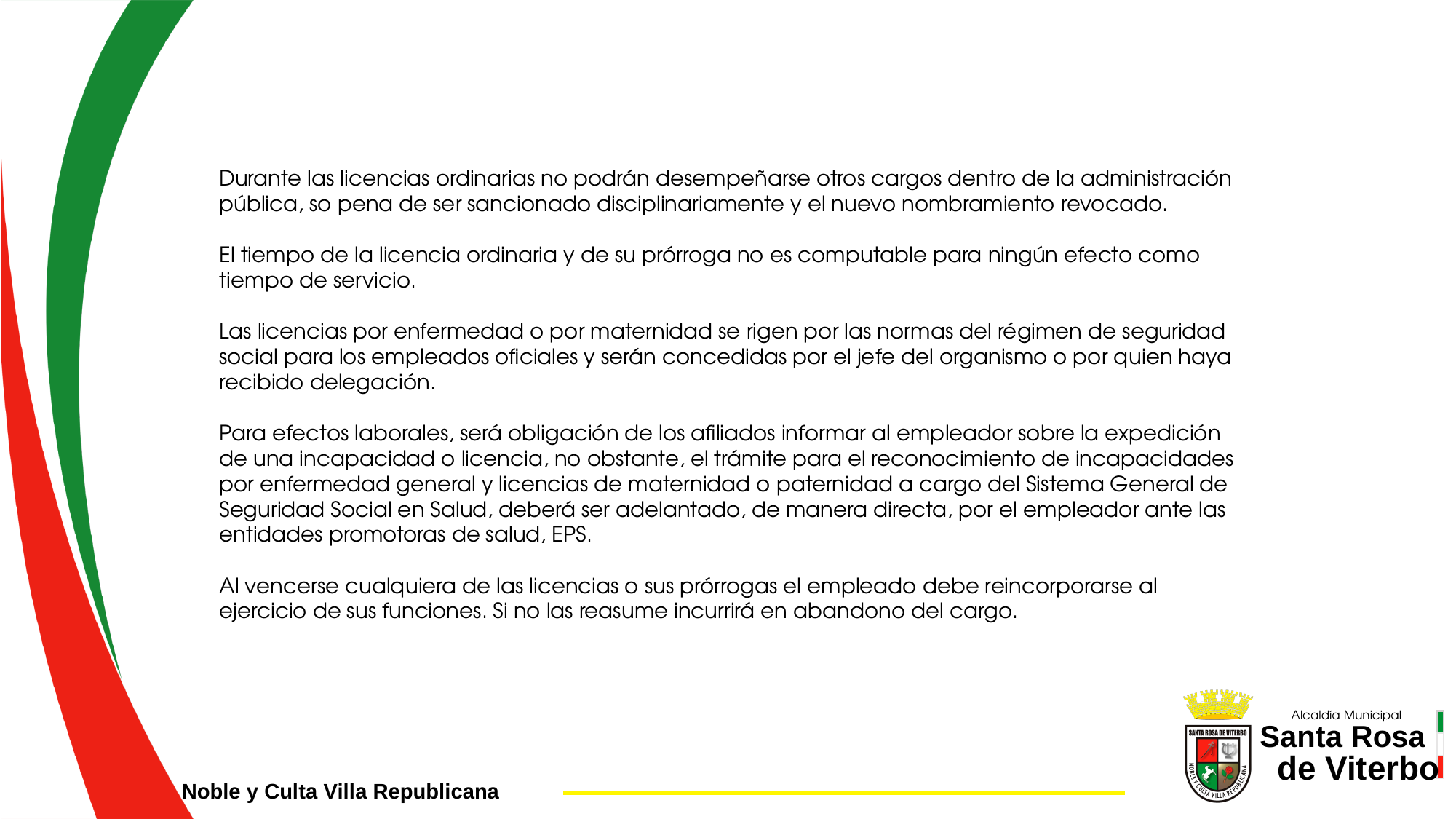

Durante las licencias ordinarias no podrán desempeñarse otros cargos dentro de la administración pública, so pena de ser sancionado disciplinariamente y el nuevo nombramiento revocado.

El tiempo de la licencia ordinaria y de su prórroga no es computable para ningún efecto como tiempo de servicio.

Las licencias por enfermedad o por maternidad se rigen por las normas del régimen de seguridad social para los empleados oficiales y serán concedidas por el jefe del organismo o por quien haya recibido delegación.

Para efectos laborales, será obligación de los afiliados informar al empleador sobre la expedición de una incapacidad o licencia, no obstante, el trámite para el reconocimiento de incapacidades por enfermedad general y licencias de maternidad o paternidad a cargo del Sistema General de Seguridad Social en Salud, deberá ser adelantado, de manera directa, por el empleador ante las entidades promotoras de salud, EPS.

Al vencerse cualquiera de las licencias o sus prórrogas el empleado debe reincorporarse al ejercicio de sus funciones. Si no las reasume incurrirá en abandono del cargo.